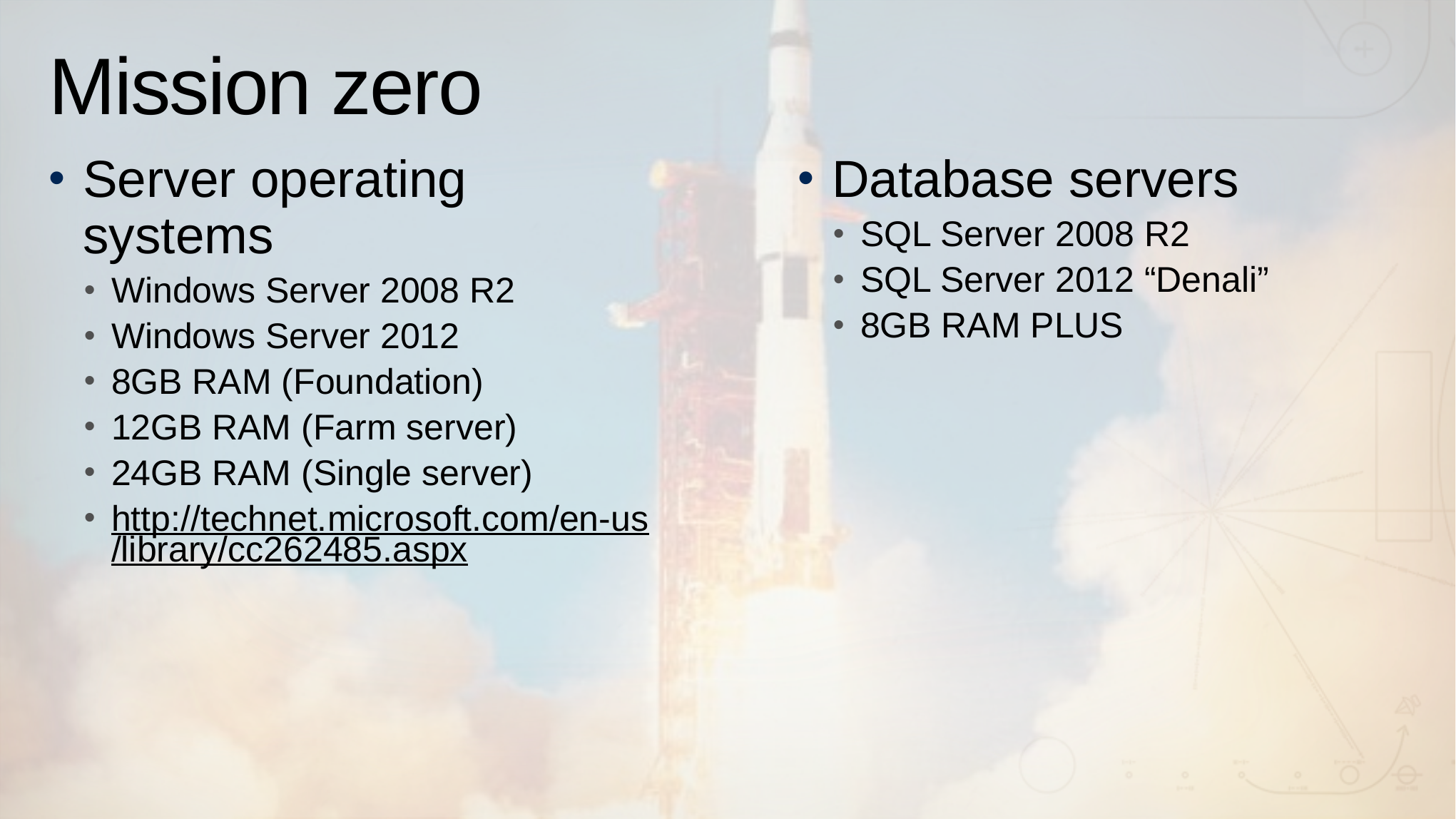

# Mission zero
Database servers
SQL Server 2008 R2
SQL Server 2012 “Denali”
8GB RAM PLUS

Server operating systems
Windows Server 2008 R2
Windows Server 2012
8GB RAM (Foundation)
12GB RAM (Farm server)
24GB RAM (Single server)
http://technet.microsoft.com/en-us/library/cc262485.aspx